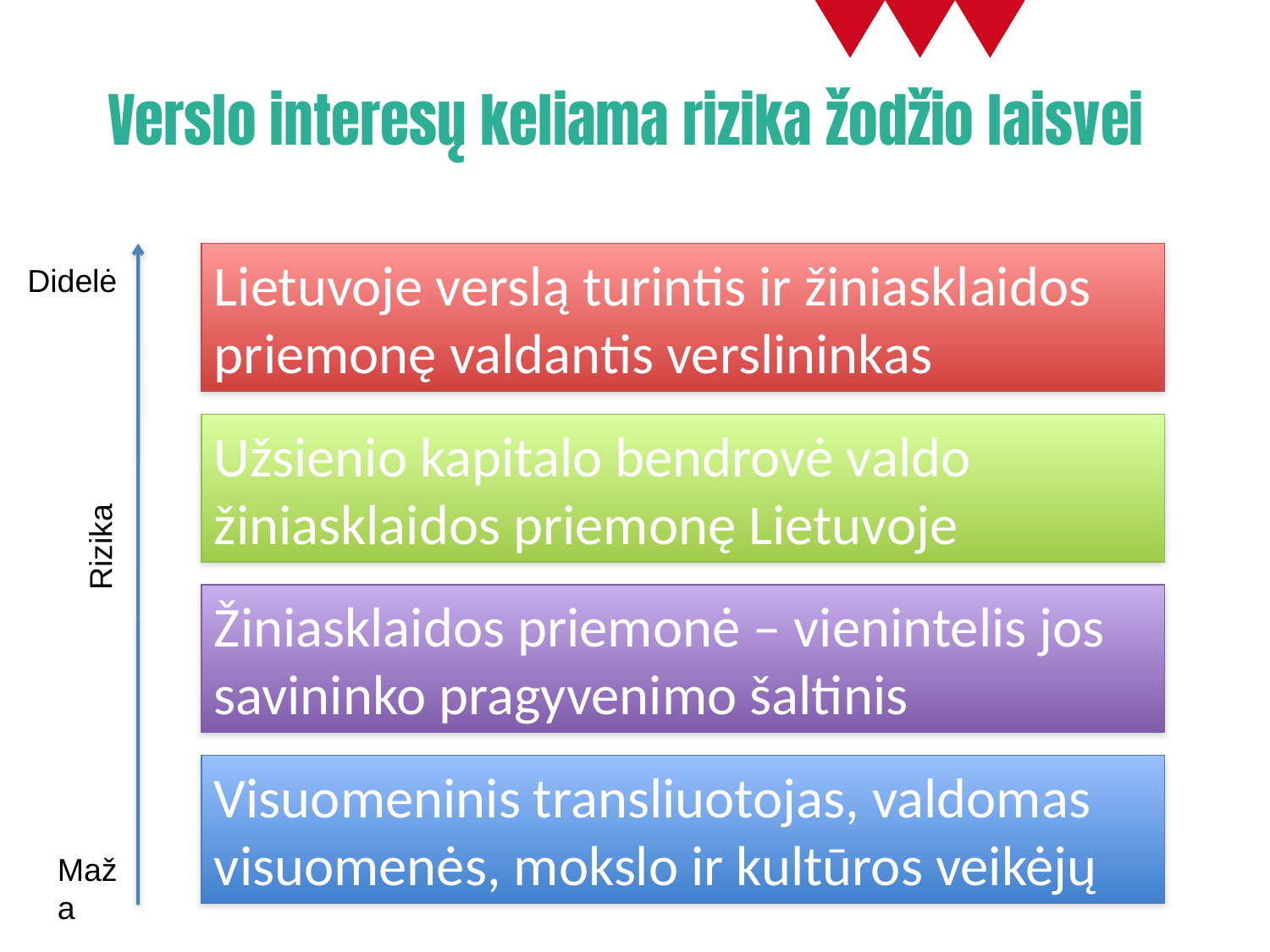

# Verslo interesų keliama rizika žodžio laisvei
Didelė
Lietuvoje verslą turintis ir žiniasklaidos priemonę valdantis verslininkas
Rizika
Užsienio kapitalo bendrovė valdo žiniasklaidos priemonę Lietuvoje
Žiniasklaidos priemonė – vienintelis jos savininko pragyvenimo šaltinis
Visuomeninis transliuotojas, valdomas visuomenės, mokslo ir kultūros veikėjų
Maža